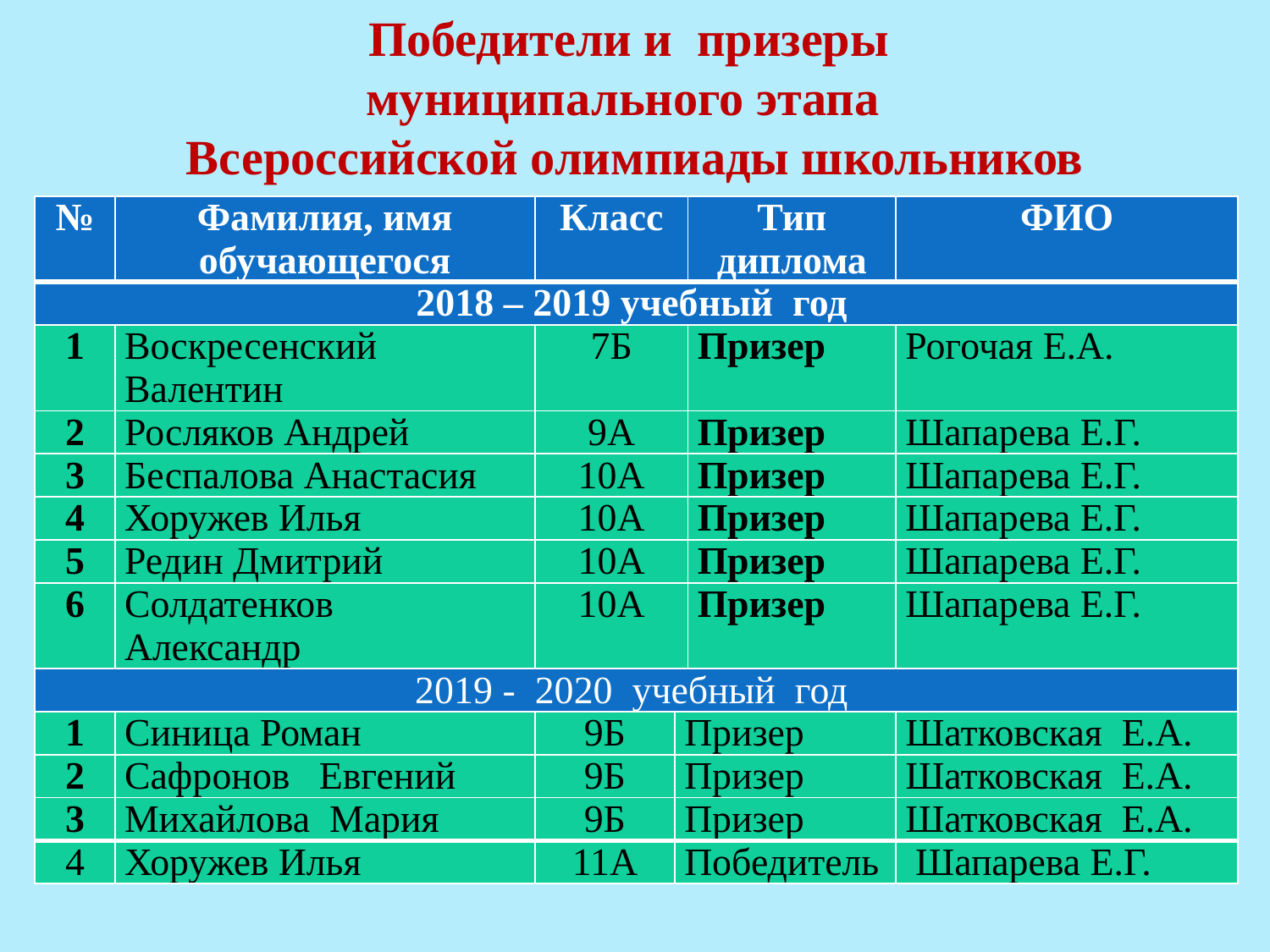

# Победители и  призеры муниципального этапа Всероссийской олимпиады школьников
| № | Фамилия, имя обучающегося | Класс |  | Тип диплома | ФИО |
| --- | --- | --- | --- | --- | --- |
| 2018 – 2019 учебный год |  |  |  |  |  |
| 1 | Воскресенский Валентин | 7Б |  | Призер | Рогочая Е.А. |
| 2 | Росляков Андрей | 9А |  | Призер | Шапарева Е.Г. |
| 3 | Беспалова Анастасия | 10А |  | Призер | Шапарева Е.Г. |
| 4 | Хоружев Илья | 10А |  | Призер | Шапарева Е.Г. |
| 5 | Редин Дмитрий | 10А |  | Призер | Шапарева Е.Г. |
| 6 | Солдатенков Александр | 10А |  | Призер | Шапарева Е.Г. |
| 2019 - 2020 учебный год |  |  |  |  |  |
| 1 | Синица Роман | 9Б | Призер |  | Шатковская Е.А. |
| 2 | Сафронов Евгений | 9Б | Призер |  | Шатковская Е.А. |
| 3 | Михайлова Мария | 9Б | Призер |  | Шатковская Е.А. |
| 4 | Хоружев Илья | 11А | Победитель |  | Шапарева Е.Г. |